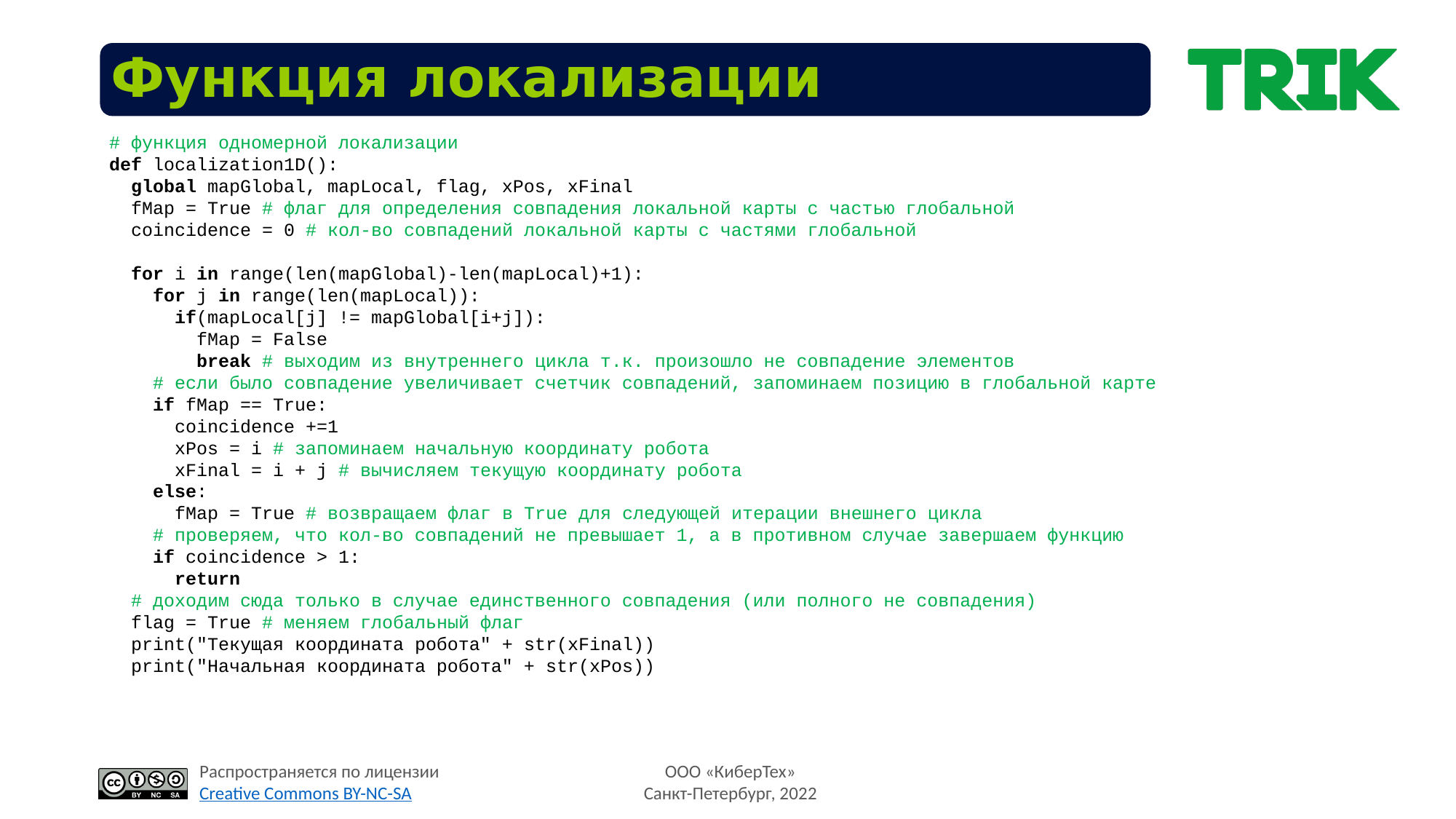

Функция локализации
# функция одномерной локализации
def localization1D():
  global mapGlobal, mapLocal, flag, xPos, xFinal
  fMap = True # флаг для определения совпадения локальной карты с частью глобальной
  coincidence = 0 # кол-во совпадений локальной карты с частями глобальной

  for i in range(len(mapGlobal)-len(mapLocal)+1):
    for j in range(len(mapLocal)):
      if(mapLocal[j] != mapGlobal[i+j]):
        fMap = False
        break # выходим из внутреннего цикла т.к. произошло не совпадение элементов
    # если было совпадение увеличивает счетчик совпадений, запоминаем позицию в глобальной карте
    if fMap == True:
      coincidence +=1
      xPos = i # запоминаем начальную координату робота
      xFinal = i + j # вычисляем текущую координату робота
    else:
      fMap = True # возвращаем флаг в True для следующей итерации внешнего цикла
    # проверяем, что кол-во совпадений не превышает 1, а в противном случае завершаем функцию
    if coincidence > 1:
      return
  # доходим сюда только в случае единственного совпадения (или полного не совпадения)
  flag = True # меняем глобальный флаг
  print("Текущая координата робота" + str(xFinal))
  print("Начальная координата робота" + str(xPos))